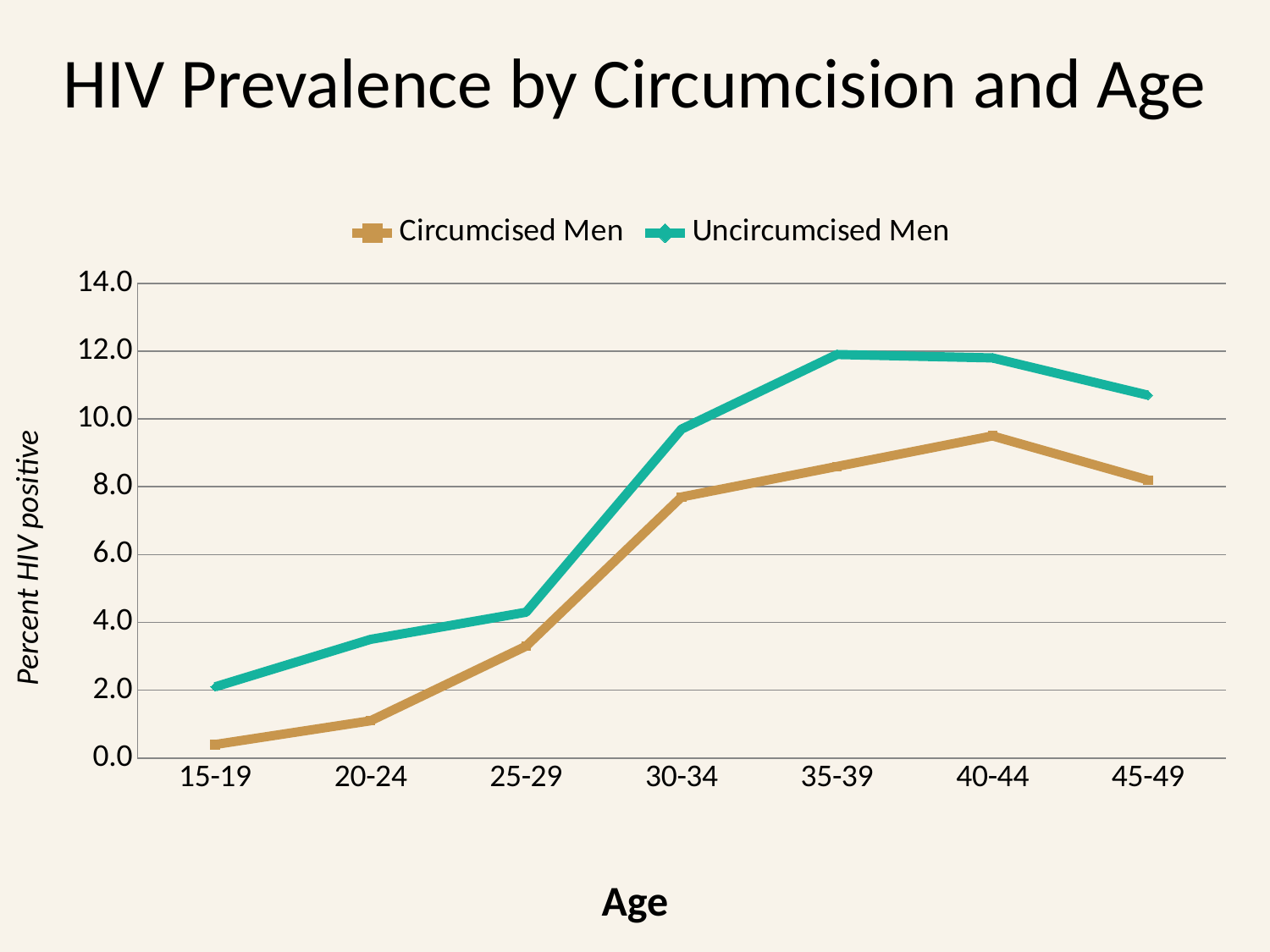

# HIV Prevalence by Circumcision and Age

### Chart

| Category | Circumcised Men | Uncircumcised Men |
|---|---|---|
| 15-19 | 0.4 | 2.1 |
| 20-24 | 1.1 | 3.5 |
| 25-29 | 3.3 | 4.3 |
| 30-34 | 7.7 | 9.7 |
| 35-39 | 8.6 | 11.9 |
| 40-44 | 9.5 | 11.8 |
| 45-49 | 8.2 | 10.7 |
Percent HIV positive
Age